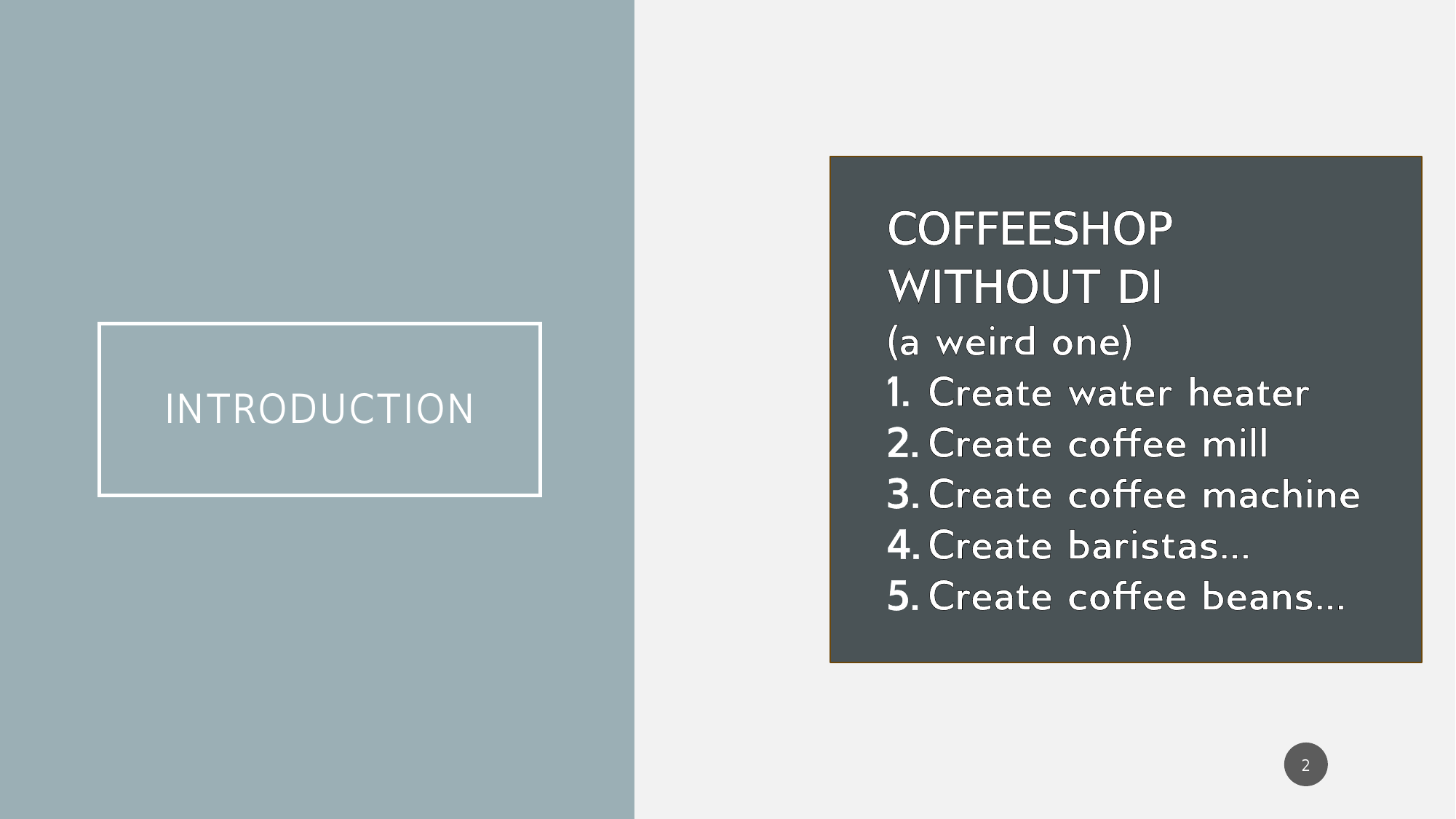

COFFEESHOP
WITHOUT DI
(a weird one)
Create water heater
Create coffee mill
Create coffee machine
Create baristas…
Create coffee beans…
# Introduction
2